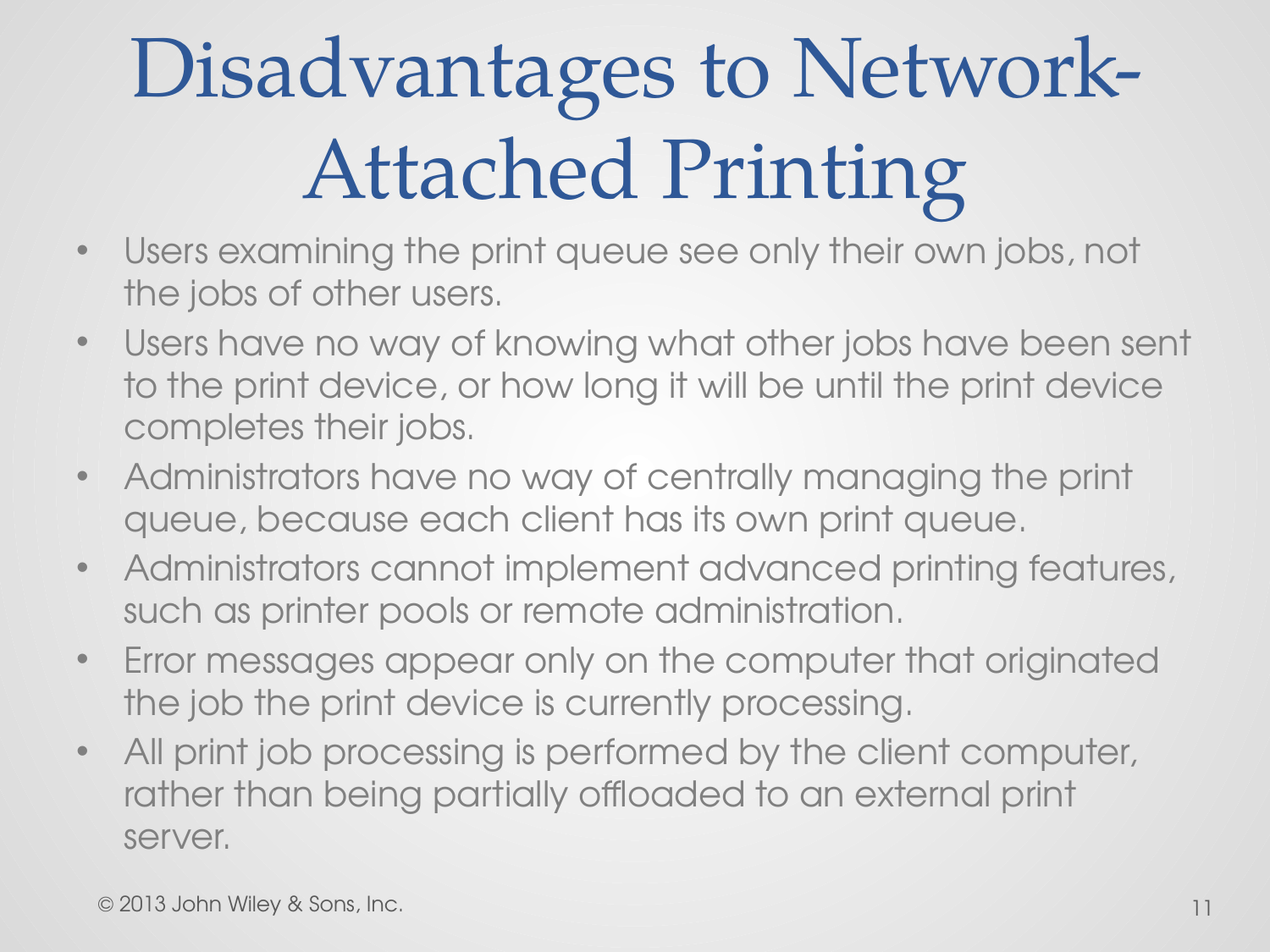

# Disadvantages to Network-Attached Printing
Users examining the print queue see only their own jobs, not the jobs of other users.
Users have no way of knowing what other jobs have been sent to the print device, or how long it will be until the print device completes their jobs.
Administrators have no way of centrally managing the print queue, because each client has its own print queue.
Administrators cannot implement advanced printing features, such as printer pools or remote administration.
Error messages appear only on the computer that originated the job the print device is currently processing.
All print job processing is performed by the client computer, rather than being partially offloaded to an external print server.
© 2013 John Wiley & Sons, Inc.
11